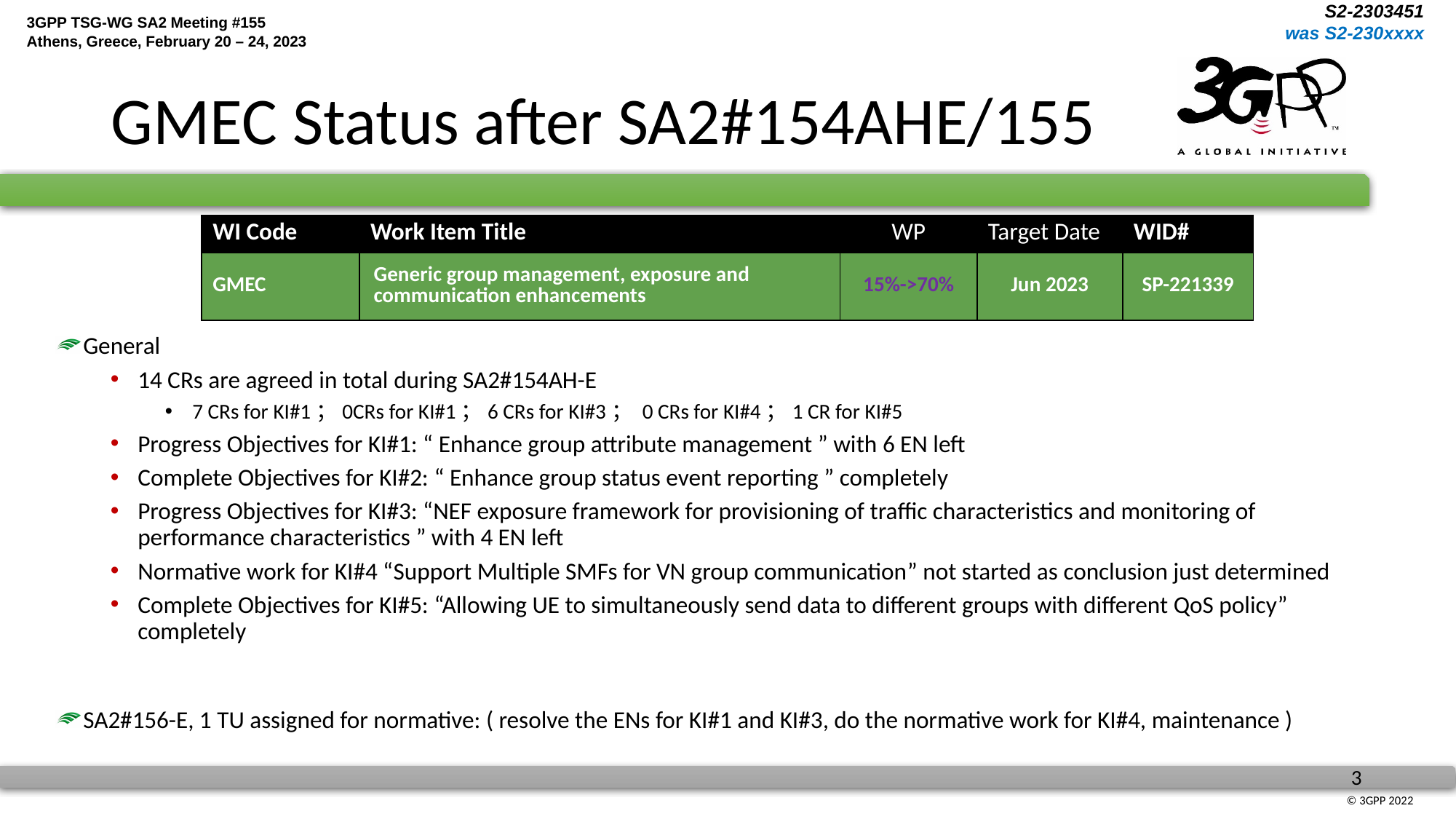

# GMEC Status after SA2#154AHE/155
| WI Code | Work Item Title | WP | Target Date | WID# |
| --- | --- | --- | --- | --- |
| GMEC | Generic group management, exposure and communication enhancements | 15%->70% | Jun 2023 | SP-221339 |
General
14 CRs are agreed in total during SA2#154AH-E
7 CRs for KI#1；0CRs for KI#1；6 CRs for KI#3； 0 CRs for KI#4；1 CR for KI#5
Progress Objectives for KI#1: “ Enhance group attribute management ” with 6 EN left
Complete Objectives for KI#2: “ Enhance group status event reporting ” completely
Progress Objectives for KI#3: “NEF exposure framework for provisioning of traffic characteristics and monitoring of performance characteristics ” with 4 EN left
Normative work for KI#4 “Support Multiple SMFs for VN group communication” not started as conclusion just determined
Complete Objectives for KI#5: “Allowing UE to simultaneously send data to different groups with different QoS policy” completely

SA2#156-E, 1 TU assigned for normative: ( resolve the ENs for KI#1 and KI#3, do the normative work for KI#4, maintenance )